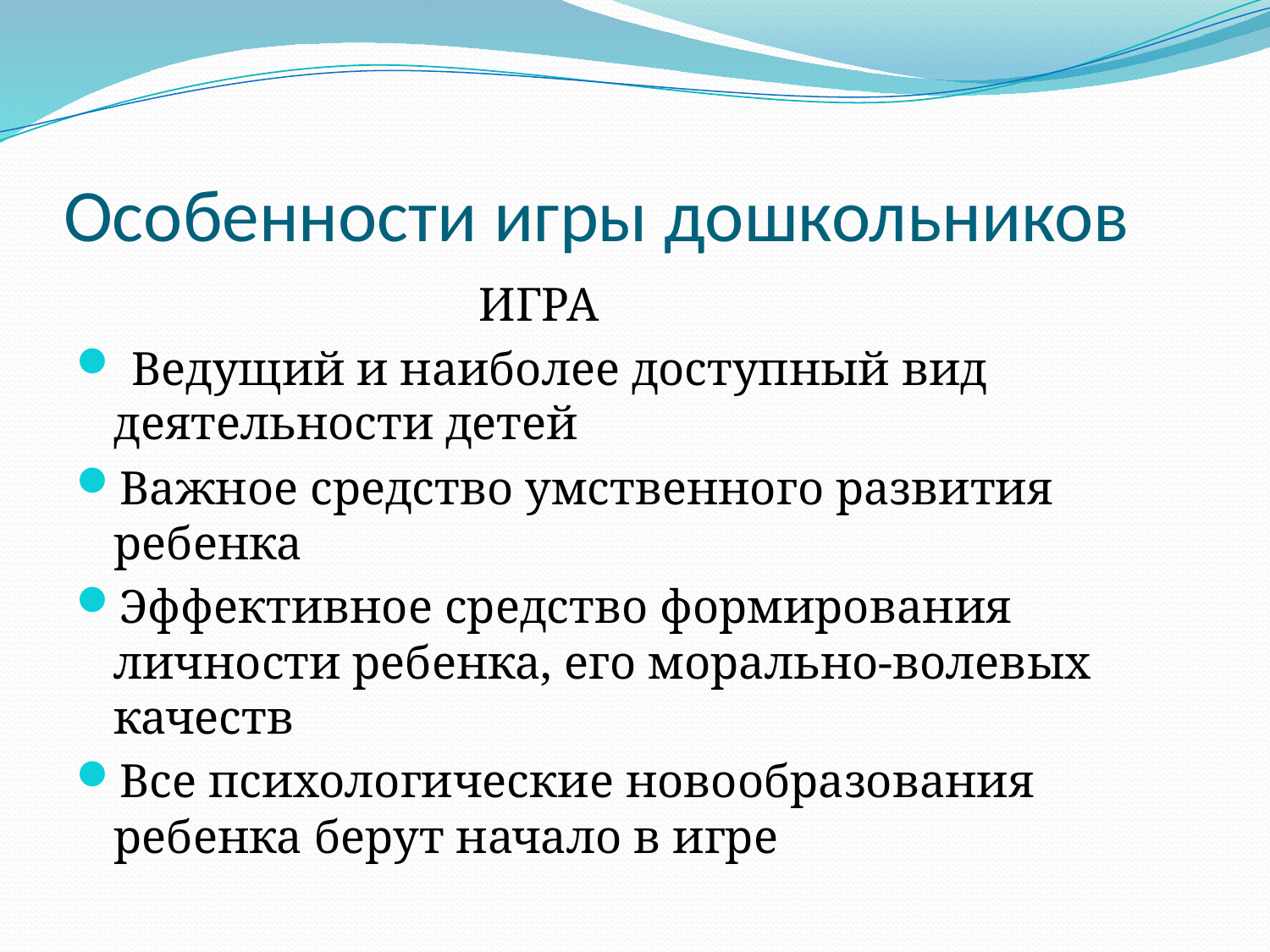

# Особенности игры дошкольников
                                  ИГРА
 Ведущий и наиболее доступный вид деятельности детей
Важное средство умственного развития ребенка
Эффективное средство формирования личности ребенка, его морально-волевых качеств
Все психологические новообразования ребенка берут начало в игре